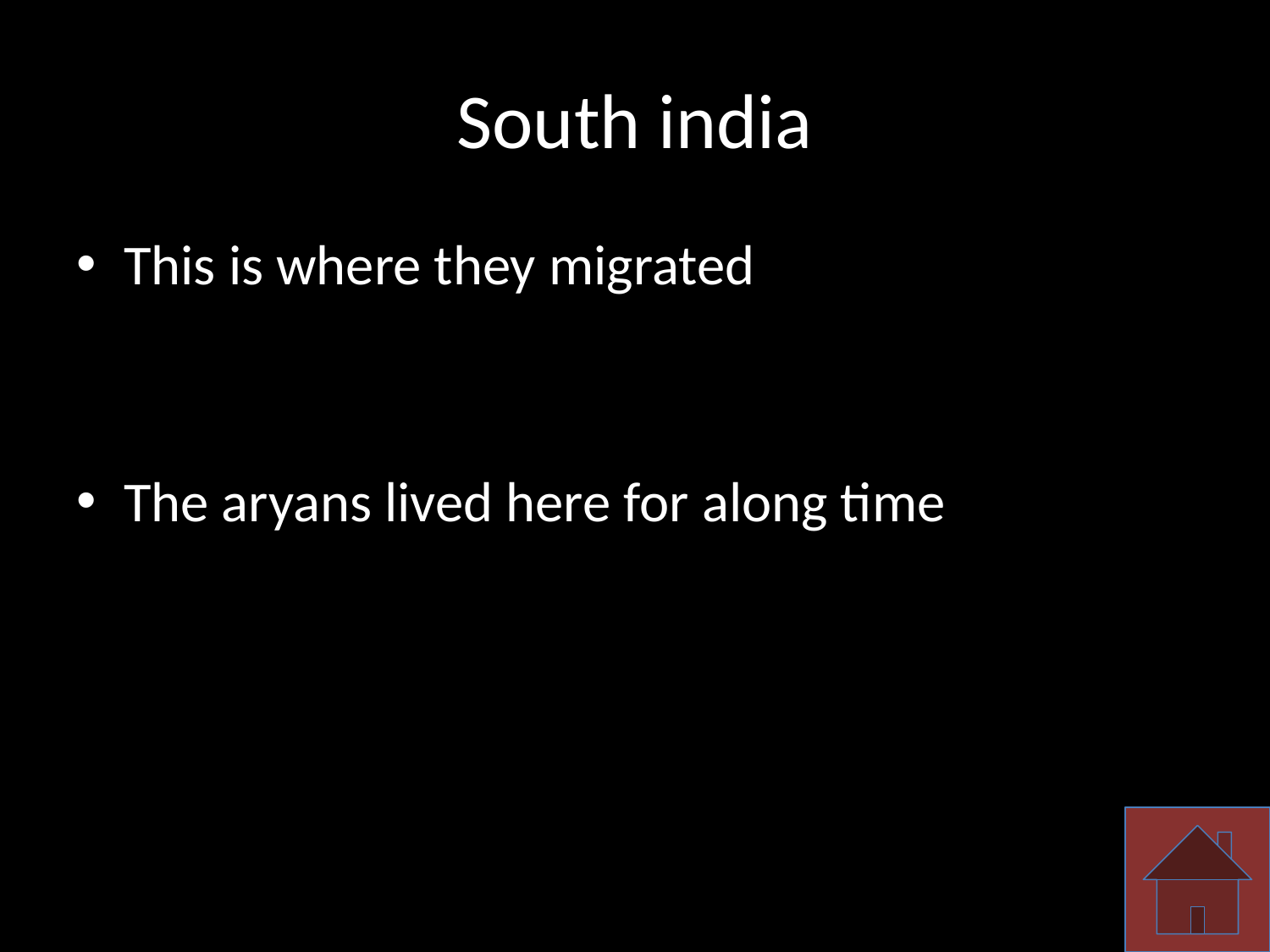

# South india
This is where they migrated

The aryans lived here for along time